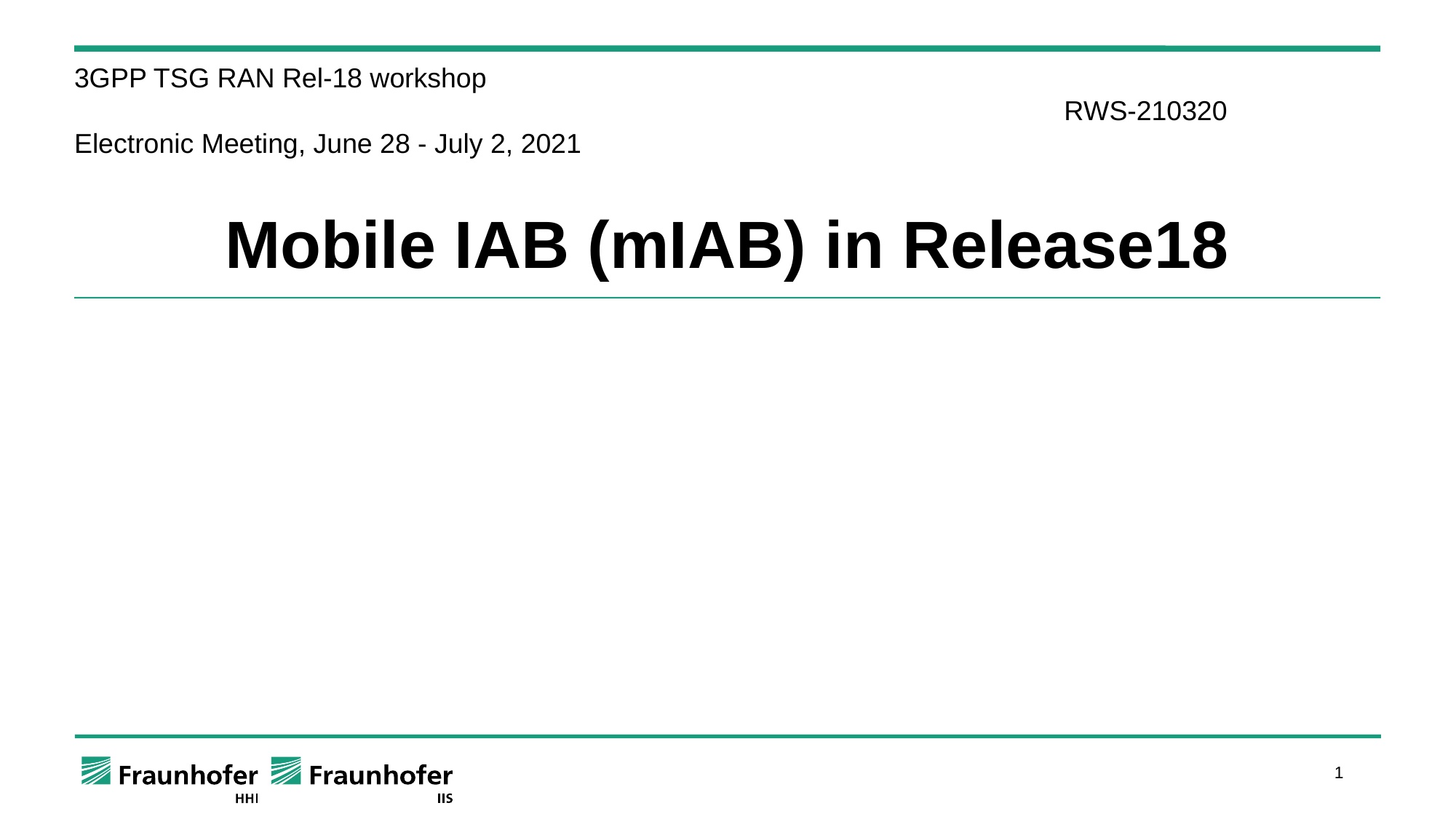

3GPP TSG RAN Rel-18 workshop																	 RWS-210320
Electronic Meeting, June 28 - July 2, 2021
# Mobile IAB (mIAB) in Release18